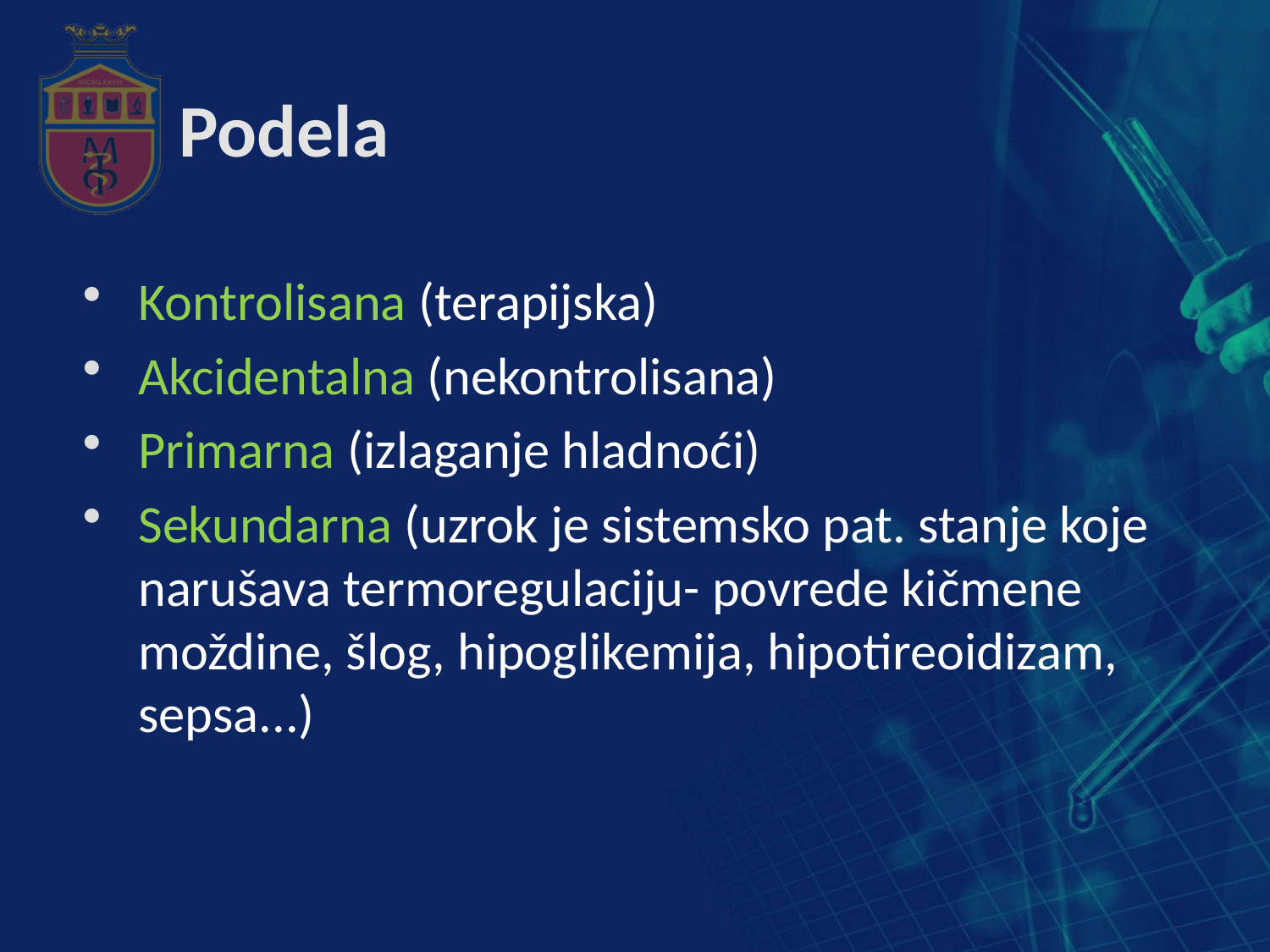

# Podela
Kontrolisana (terapijska)
Akcidentalna (nekontrolisana)
Primarna (izlaganje hladnoći)
Sekundarna (uzrok je sistemsko pat. stanje koje narušava termoregulaciju- povrede kičmene moždine, šlog, hipoglikemija, hipotireoidizam, sepsa...)